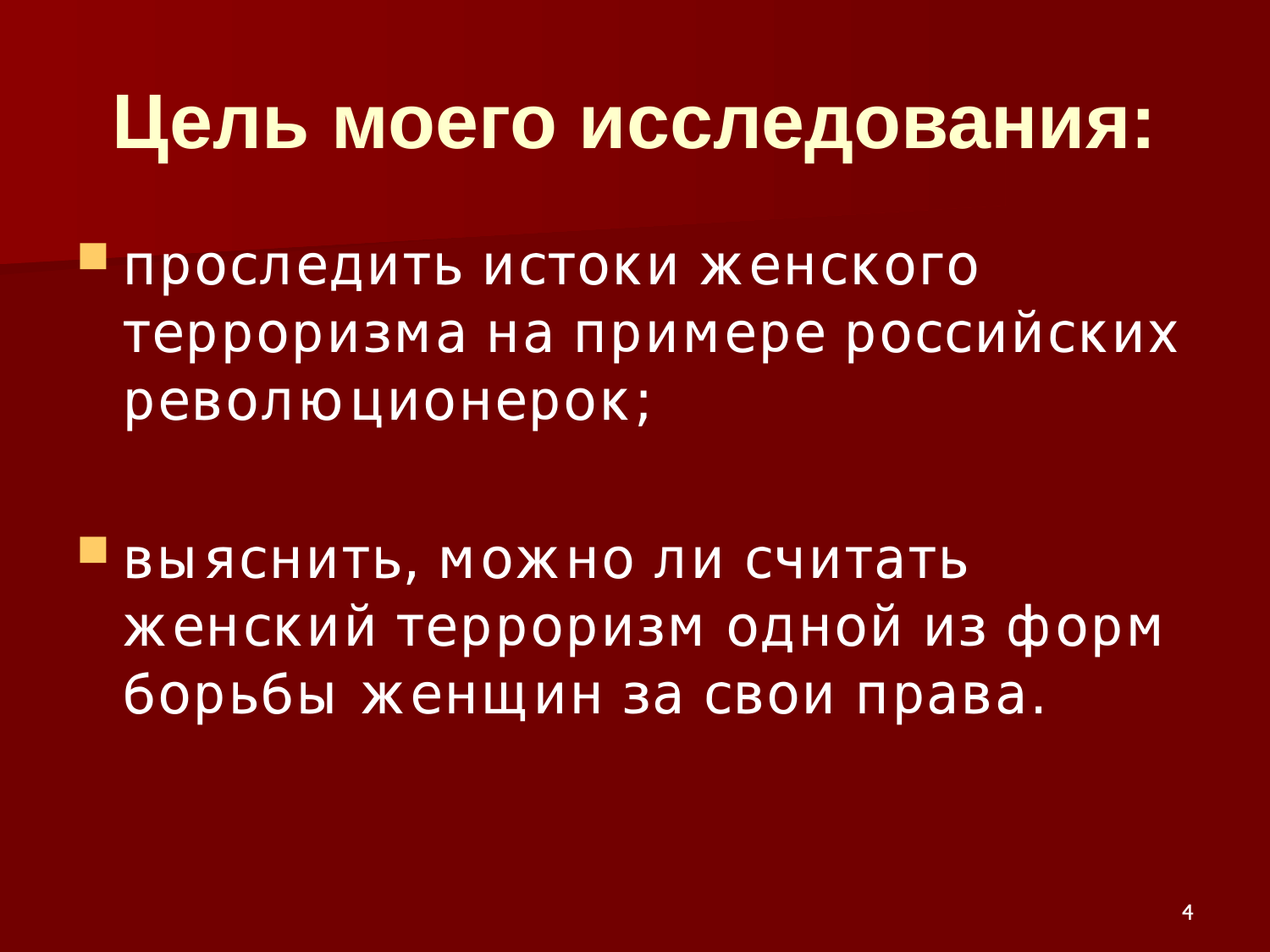

# Цель моего исследования:
проследить истоки женского терроризма на примере российских революционерок;

выяснить, можно ли считать женский терроризм одной из форм борьбы женщин за свои права.
4